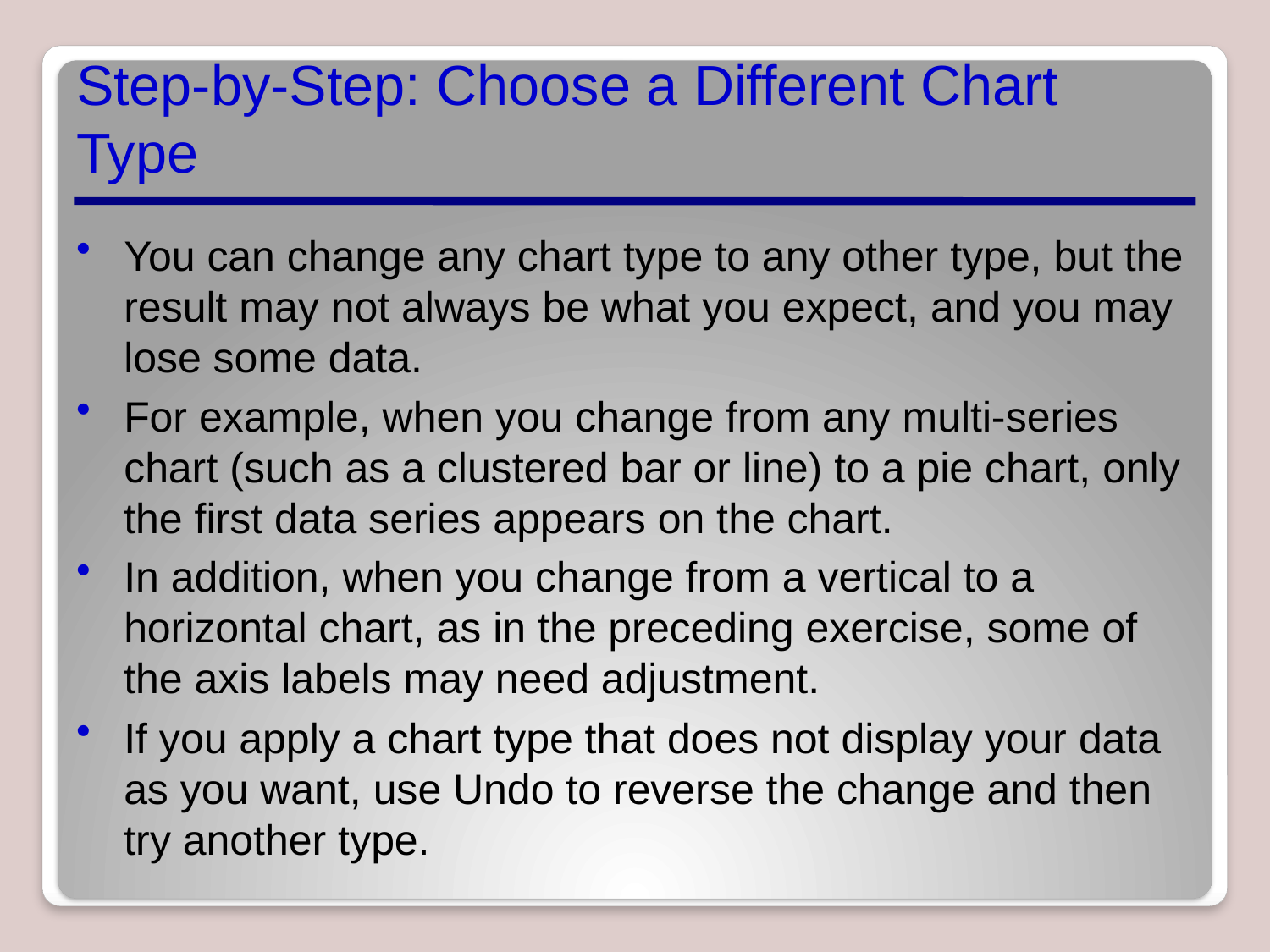

# Step-by-Step: Choose a Different Chart Type
You can change any chart type to any other type, but the result may not always be what you expect, and you may lose some data.
For example, when you change from any multi-series chart (such as a clustered bar or line) to a pie chart, only the first data series appears on the chart.
In addition, when you change from a vertical to a horizontal chart, as in the preceding exercise, some of the axis labels may need adjustment.
If you apply a chart type that does not display your data as you want, use Undo to reverse the change and then try another type.